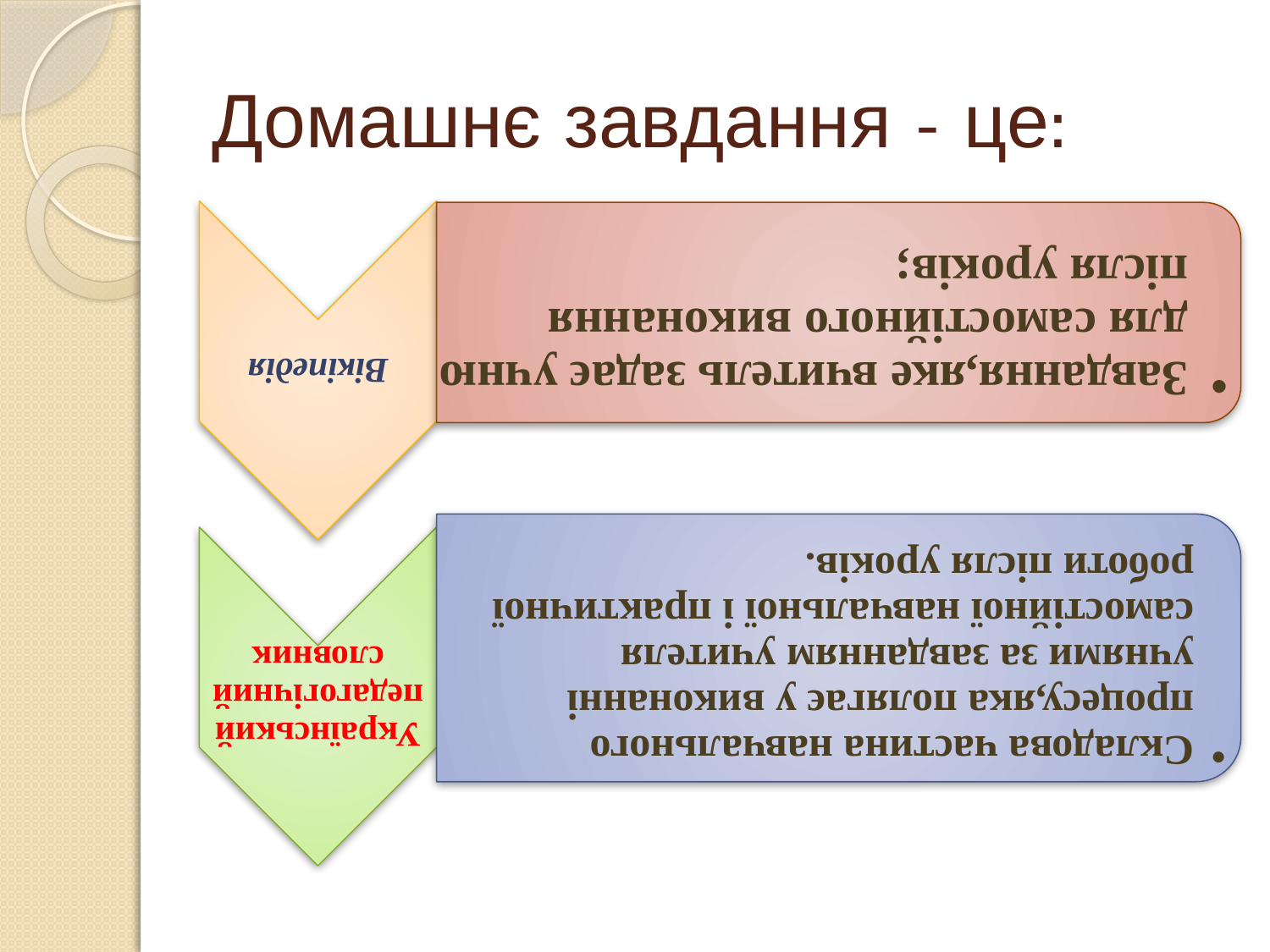

# Домашнє завдання - це:
Вікіпедія
Завдання,яке вчитель задає учню для самостійного виконання після уроків;
Український педагогічний словник
Складова частина навчального процесу,яка полягає у виконанні учнями за завданням учителя самостійної навчальної і практичної роботи після уроків.